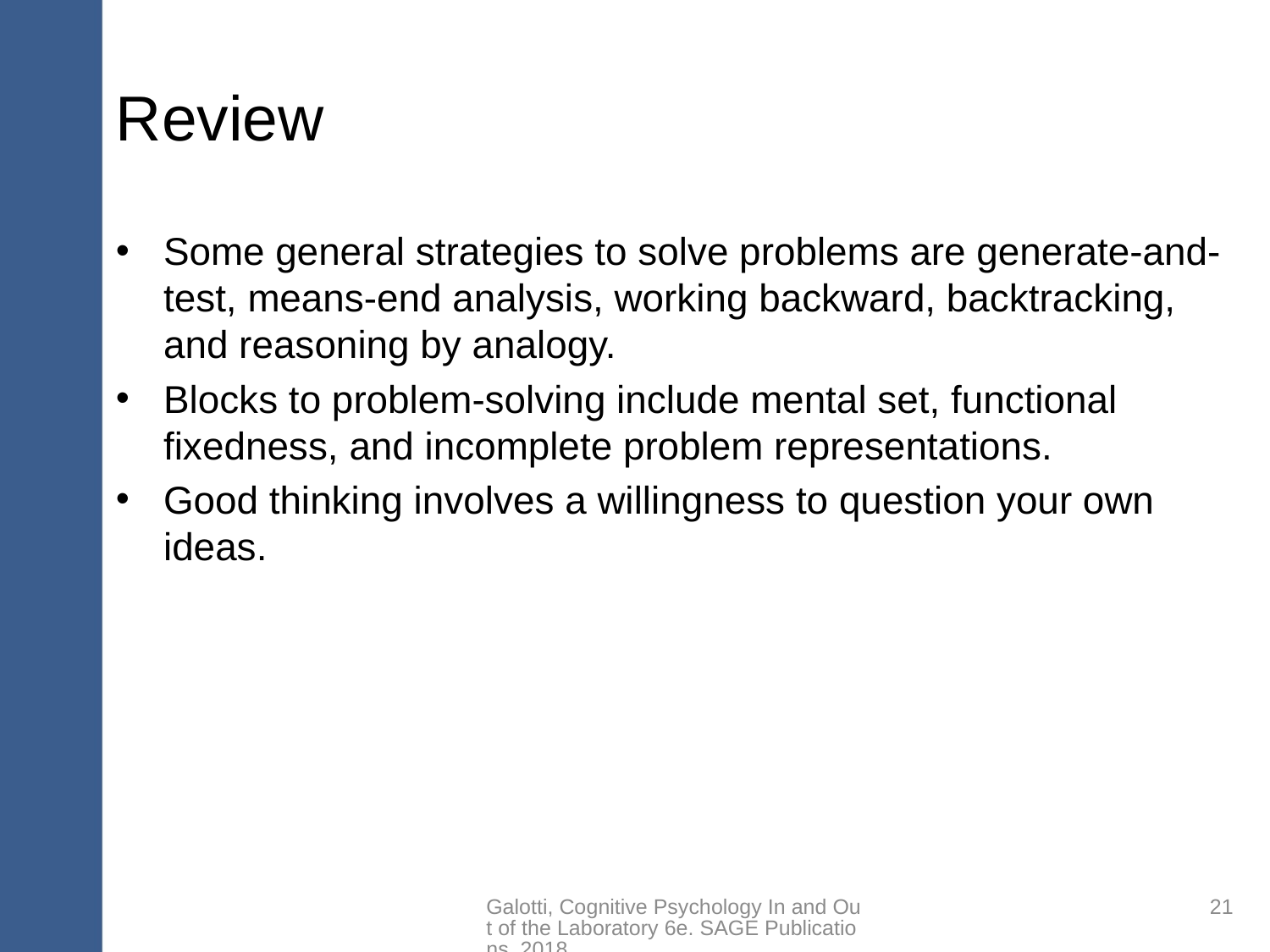

# Review
Some general strategies to solve problems are generate-and-test, means-end analysis, working backward, backtracking, and reasoning by analogy.
Blocks to problem-solving include mental set, functional fixedness, and incomplete problem representations.
Good thinking involves a willingness to question your own ideas.
Galotti, Cognitive Psychology In and Out of the Laboratory 6e. SAGE Publications, 2018.
21